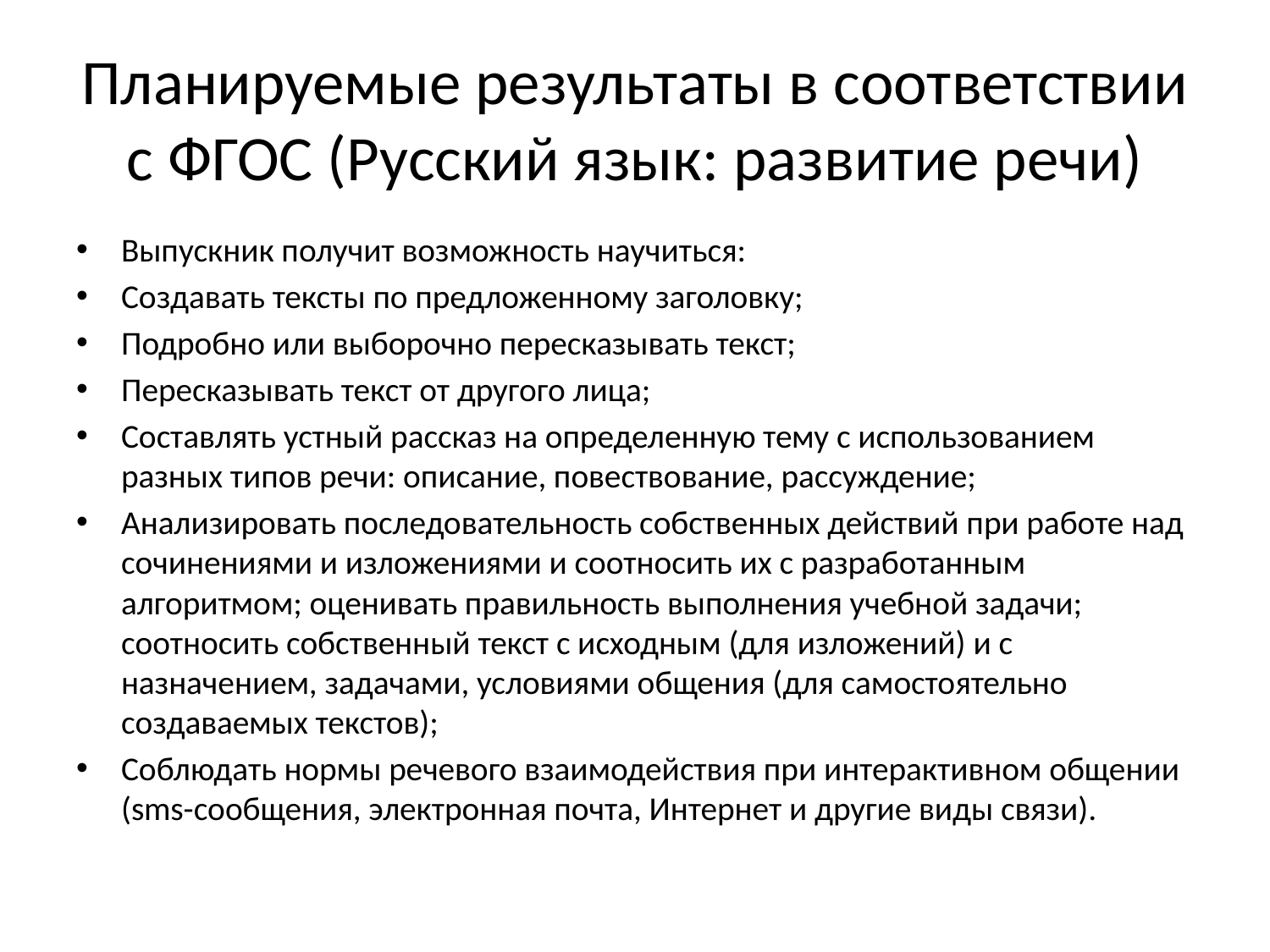

# Планируемые результаты в соответствии с ФГОС (Русский язык: развитие речи)
Выпускник получит возможность научиться:
Создавать тексты по предложенному заголовку;
Подробно или выборочно пересказывать текст;
Пересказывать текст от другого лица;
Составлять устный рассказ на определенную тему с использованием разных типов речи: описание, повествование, рассуждение;
Анализировать последовательность собственных действий при работе над сочинениями и изложениями и соотносить их с разработанным алгоритмом; оценивать правильность выполнения учебной задачи; соотносить собственный текст с исходным (для изложений) и с назначением, задачами, условиями общения (для самостоятельно создаваемых текстов);
Соблюдать нормы речевого взаимодействия при интерактивном общении (sms-сообщения, электронная почта, Интернет и другие виды связи).